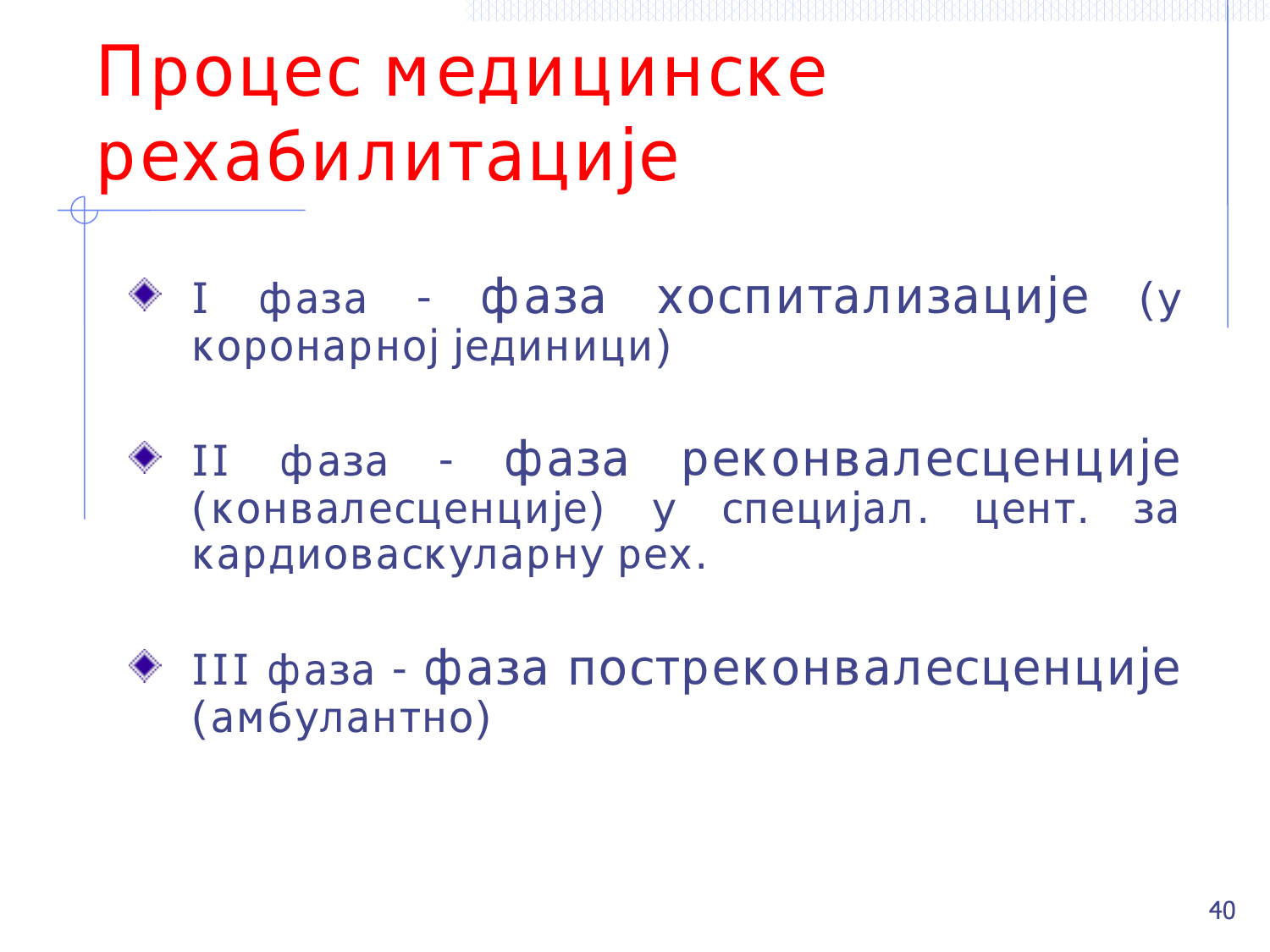

# Процес медицинске рехабилитације
I фаза - фаза хоспитализације (у коронарној јединици)

II фаза - фаза реконвалесценције (конвалесценције) у специјал. цент. за кардиоваскуларну рех.

III фаза - фаза постреконвалесценције (амбулантно)

40